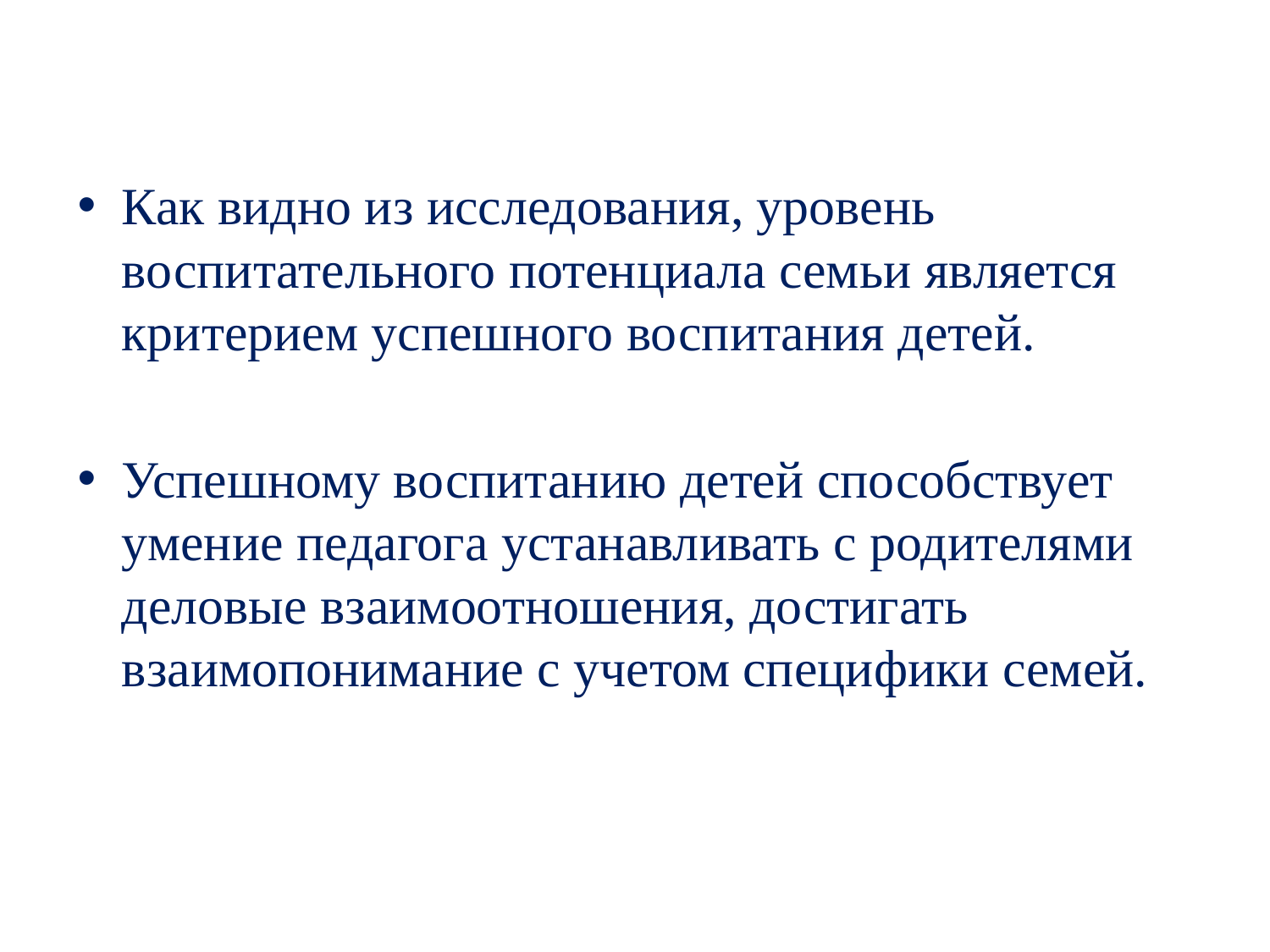

Как видно из исследования, уровень воспитательного потенциала семьи является критерием успешного воспитания детей.

Успешному воспитанию детей способствует умение педагога устанавливать с родителями деловые взаимоотношения, достигать взаимопонимание с учетом специфики семей.